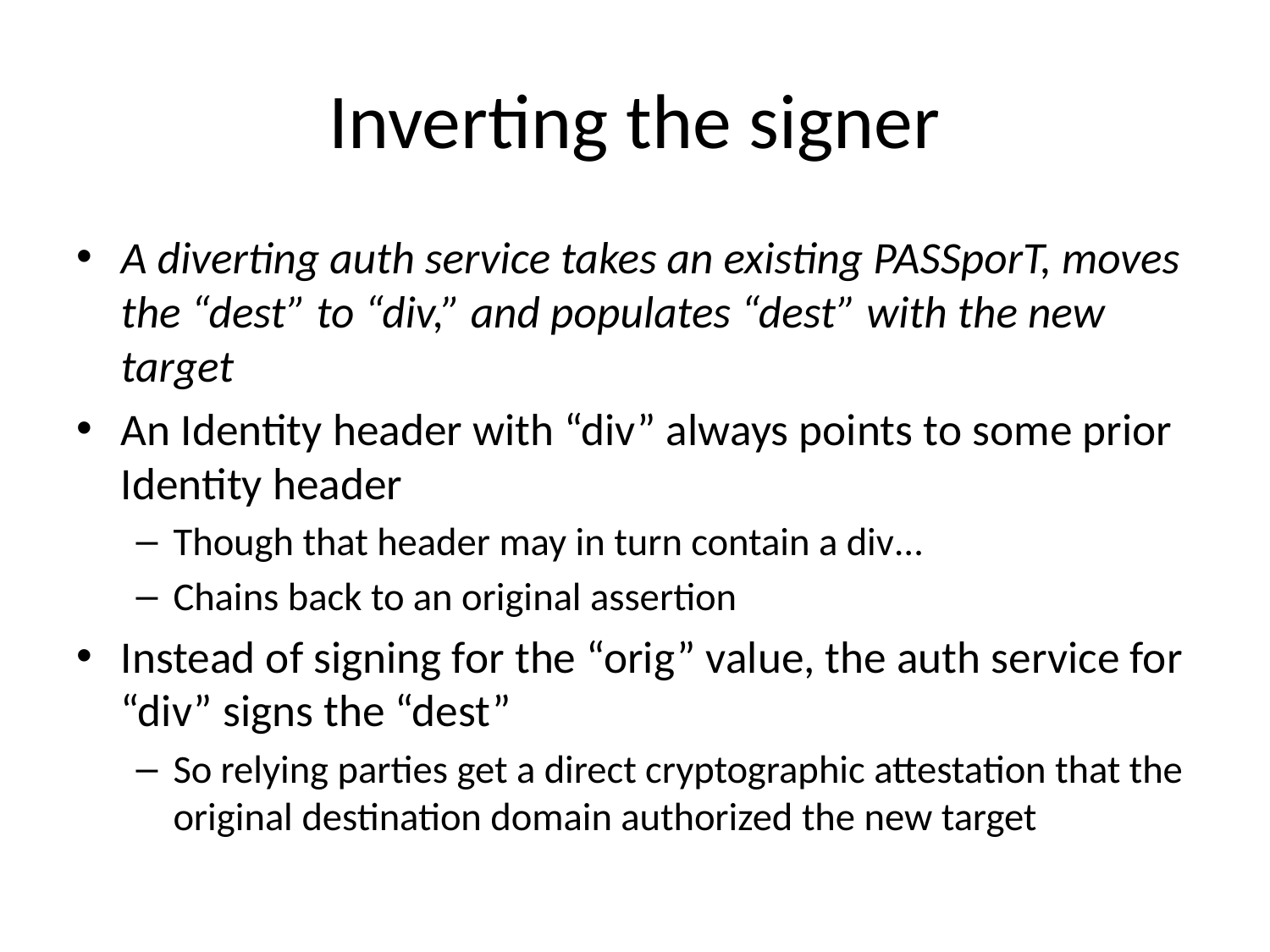

# Inverting the signer
A diverting auth service takes an existing PASSporT, moves the “dest” to “div,” and populates “dest” with the new target
An Identity header with “div” always points to some prior Identity header
Though that header may in turn contain a div…
Chains back to an original assertion
Instead of signing for the “orig” value, the auth service for “div” signs the “dest”
So relying parties get a direct cryptographic attestation that the original destination domain authorized the new target